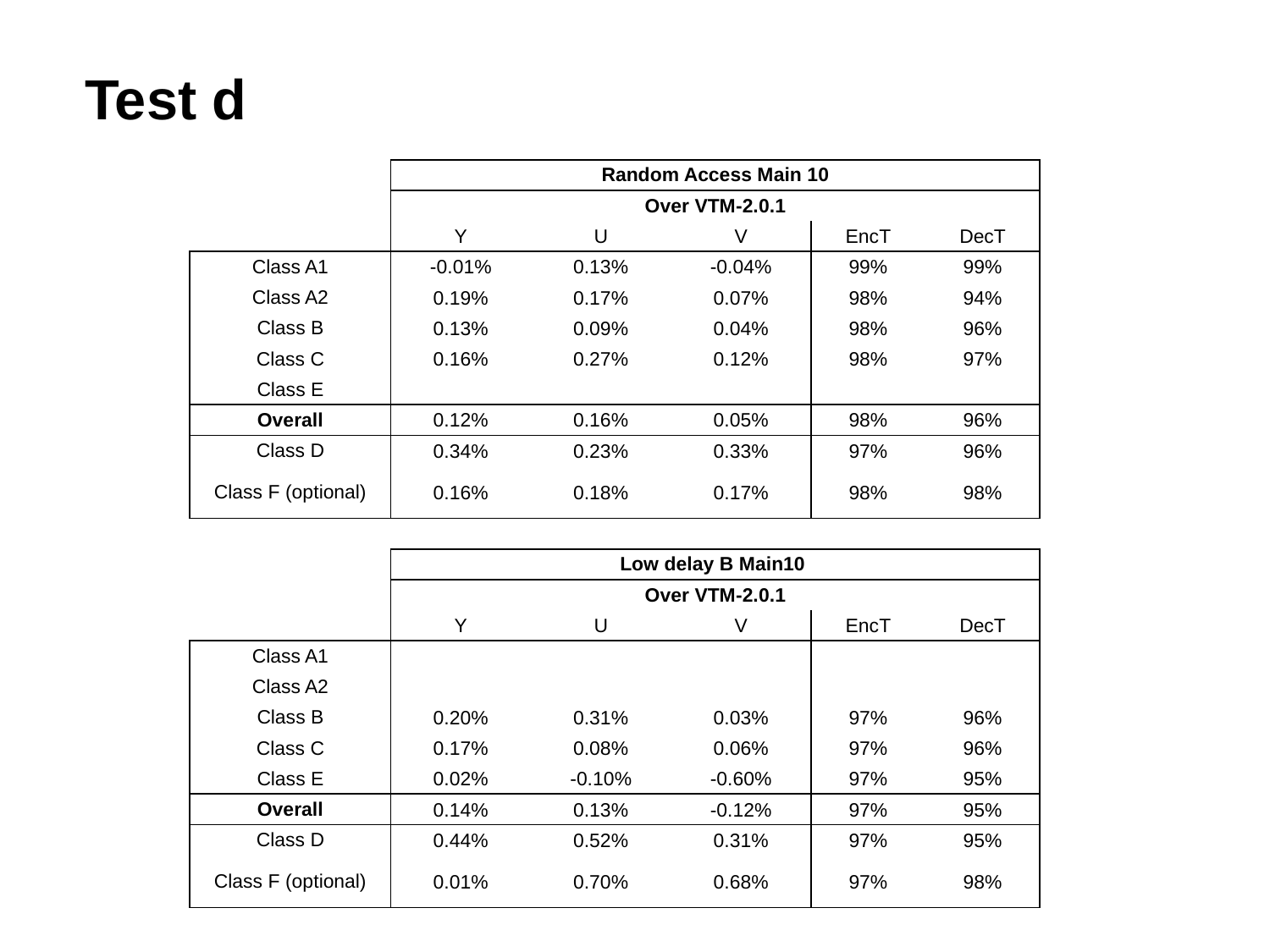

# Test d
|  | Random Access Main 10 |  |  |  |  |
| --- | --- | --- | --- | --- | --- |
|  | Over VTM-2.0.1 |  |  |  |  |
|  | Y | U | V | EncT | DecT |
| Class A1 | -0.01% | 0.13% | -0.04% | 99% | 99% |
| Class A2 | 0.19% | 0.17% | 0.07% | 98% | 94% |
| Class B | 0.13% | 0.09% | 0.04% | 98% | 96% |
| Class C | 0.16% | 0.27% | 0.12% | 98% | 97% |
| Class E |  |  |  |  |  |
| Overall | 0.12% | 0.16% | 0.05% | 98% | 96% |
| Class D | 0.34% | 0.23% | 0.33% | 97% | 96% |
| Class F (optional) | 0.16% | 0.18% | 0.17% | 98% | 98% |
|  |  |  |  |  |  |
|  | Low delay B Main10 |  |  |  |  |
|  | Over VTM-2.0.1 |  |  |  |  |
|  | Y | U | V | EncT | DecT |
| Class A1 |  |  |  |  |  |
| Class A2 |  |  |  |  |  |
| Class B | 0.20% | 0.31% | 0.03% | 97% | 96% |
| Class C | 0.17% | 0.08% | 0.06% | 97% | 96% |
| Class E | 0.02% | -0.10% | -0.60% | 97% | 95% |
| Overall | 0.14% | 0.13% | -0.12% | 97% | 95% |
| Class D | 0.44% | 0.52% | 0.31% | 97% | 95% |
| Class F (optional) | 0.01% | 0.70% | 0.68% | 97% | 98% |